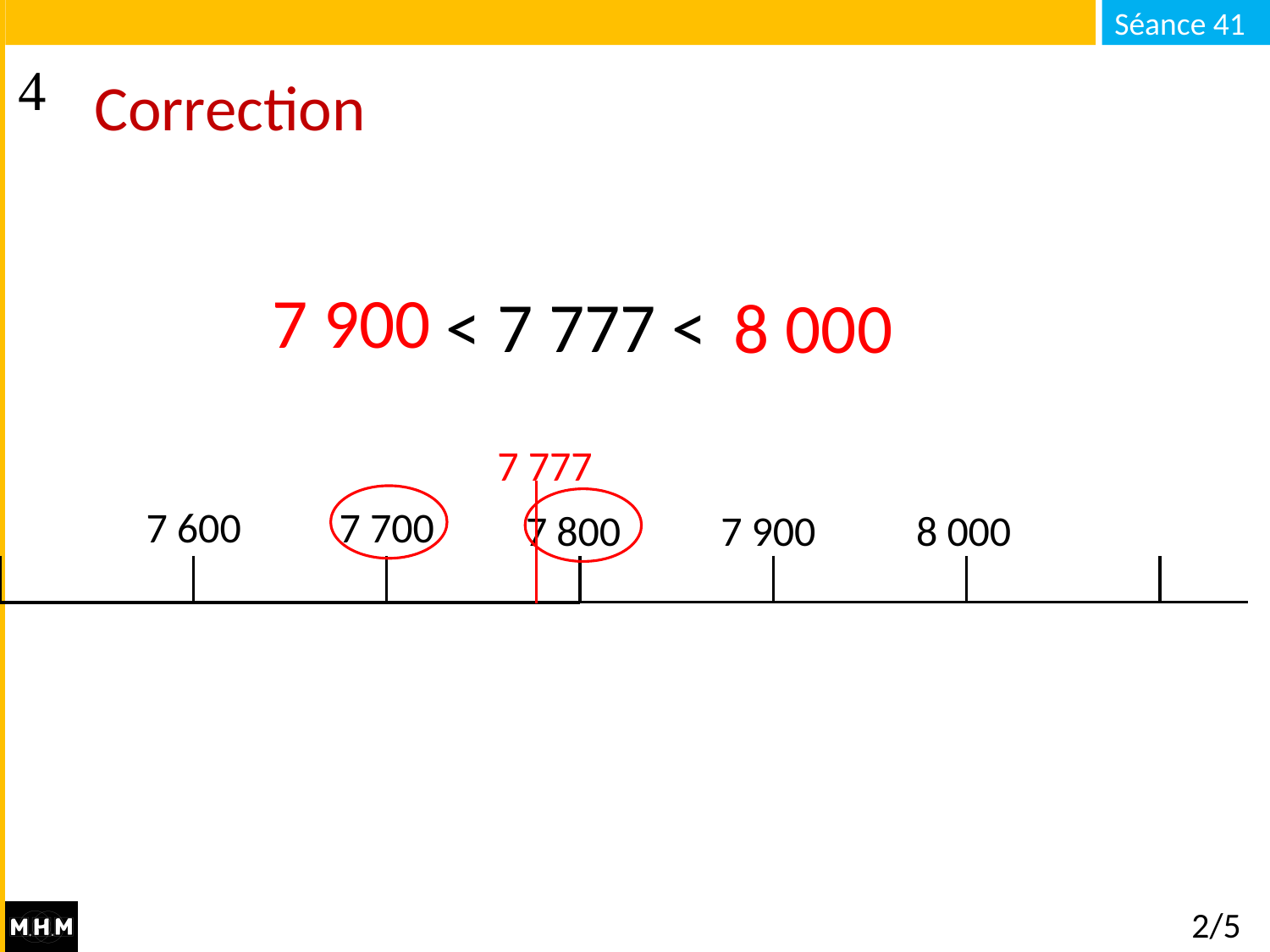

# Correction
7 900
… < 7 777 < …
8 000
7 777

7 600
7 700
7 900
8 000
7 800
2/5